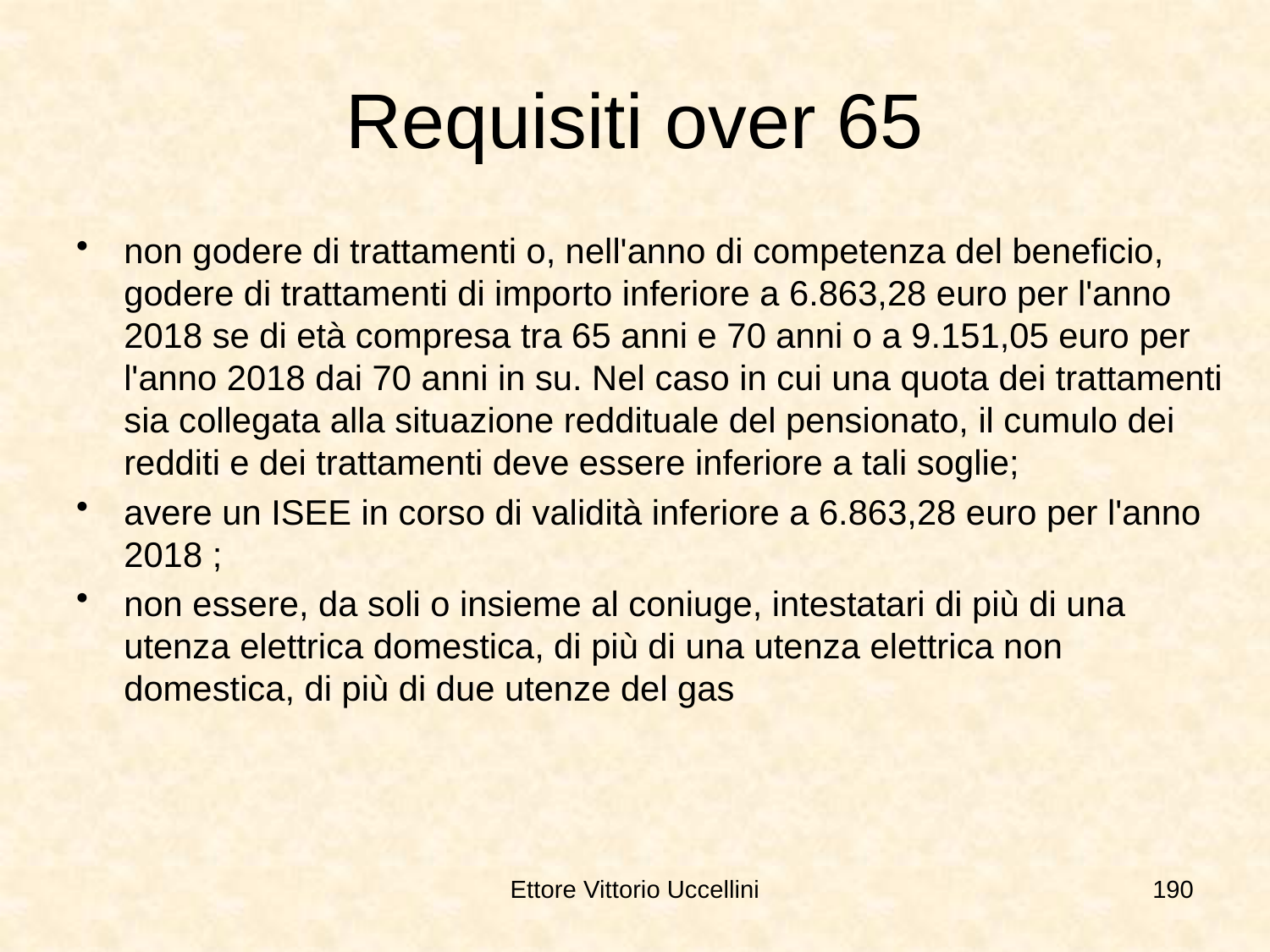

# Requisiti over 65
non godere di trattamenti o, nell'anno di competenza del beneficio, godere di trattamenti di importo inferiore a 6.863,28 euro per l'anno 2018 se di età compresa tra 65 anni e 70 anni o a 9.151,05 euro per l'anno 2018 dai 70 anni in su. Nel caso in cui una quota dei trattamenti sia collegata alla situazione reddituale del pensionato, il cumulo dei redditi e dei trattamenti deve essere inferiore a tali soglie;
avere un ISEE in corso di validità inferiore a 6.863,28 euro per l'anno 2018 ;
non essere, da soli o insieme al coniuge, intestatari di più di una utenza elettrica domestica, di più di una utenza elettrica non domestica, di più di due utenze del gas
Ettore Vittorio Uccellini
190